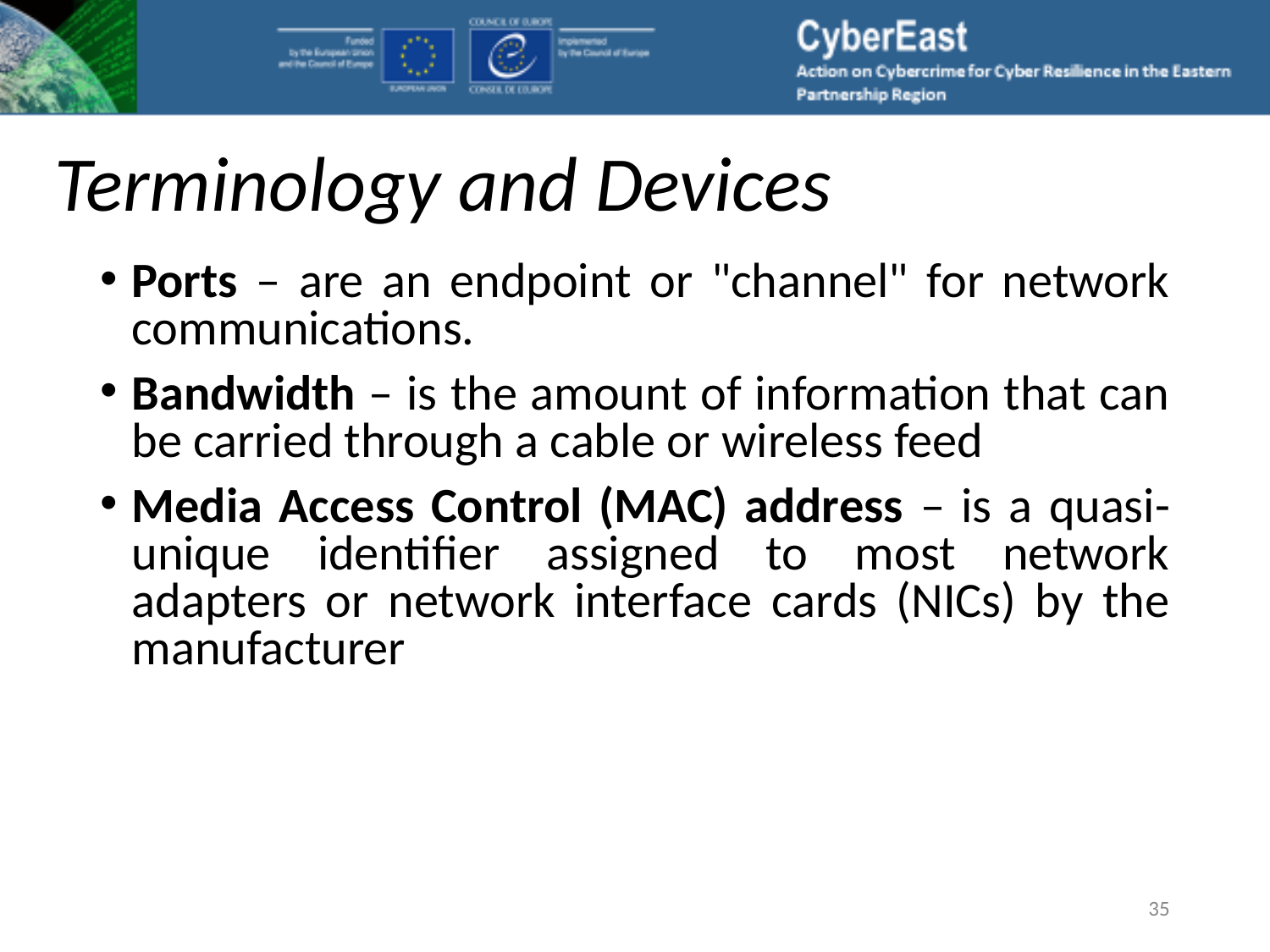

Ports – are an endpoint or "channel" for network communications.
Bandwidth – is the amount of information that can be carried through a cable or wireless feed
Media Access Control (MAC) address – is a quasi-unique identifier assigned to most network adapters or network interface cards (NICs) by the manufacturer
Terminology and Devices
35